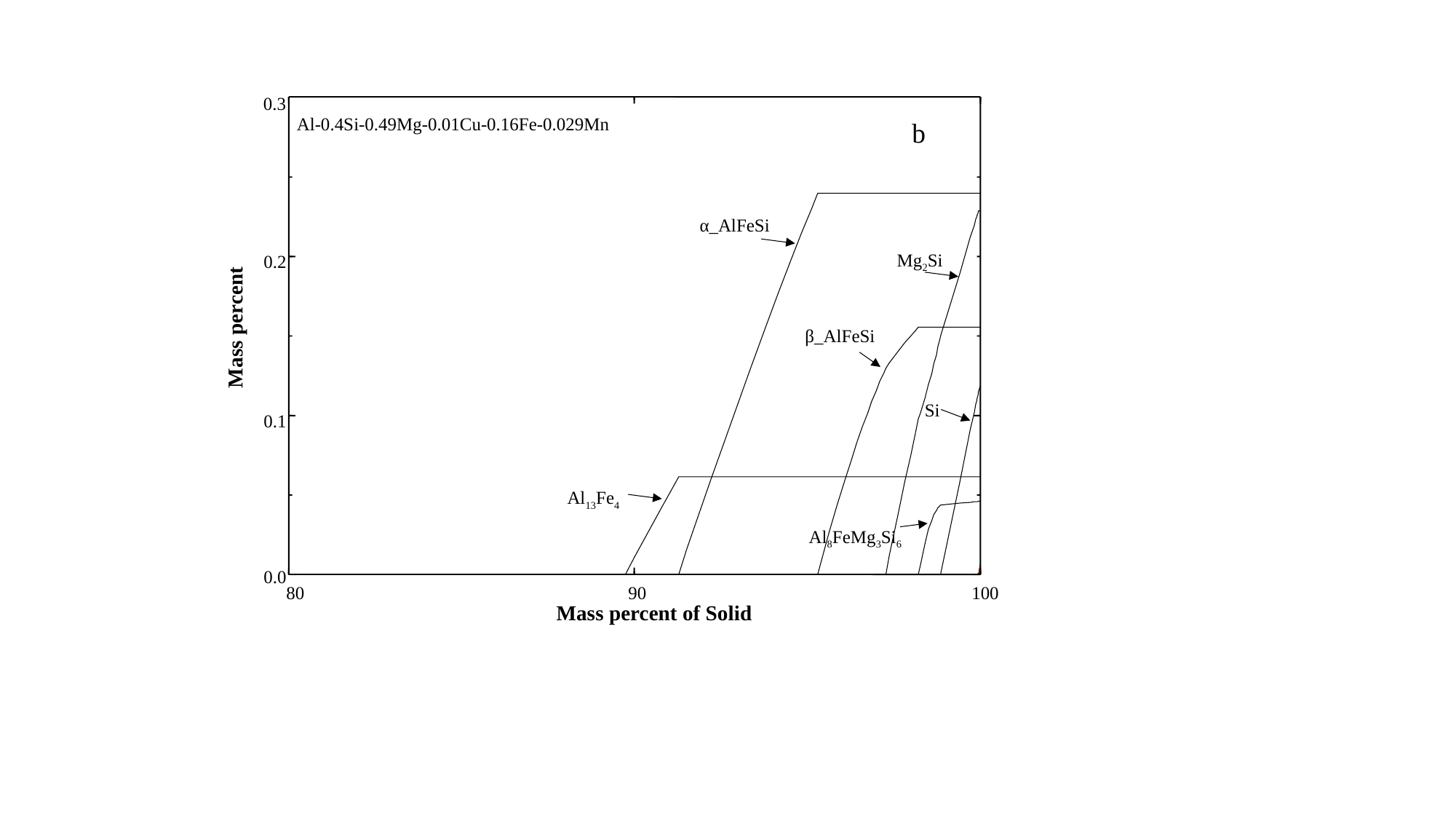

0.3

Al-0.4Si-0.49Mg-0.01Cu-0.16Fe-0.029Mn

α_AlFeSi
0.2

Mass percent
β_AlFeSi

Si
0.1

Al13Fe4

Al8FeMg3Si6

0.0

80
90
100
Mass percent of Solid
b

Mg2Si